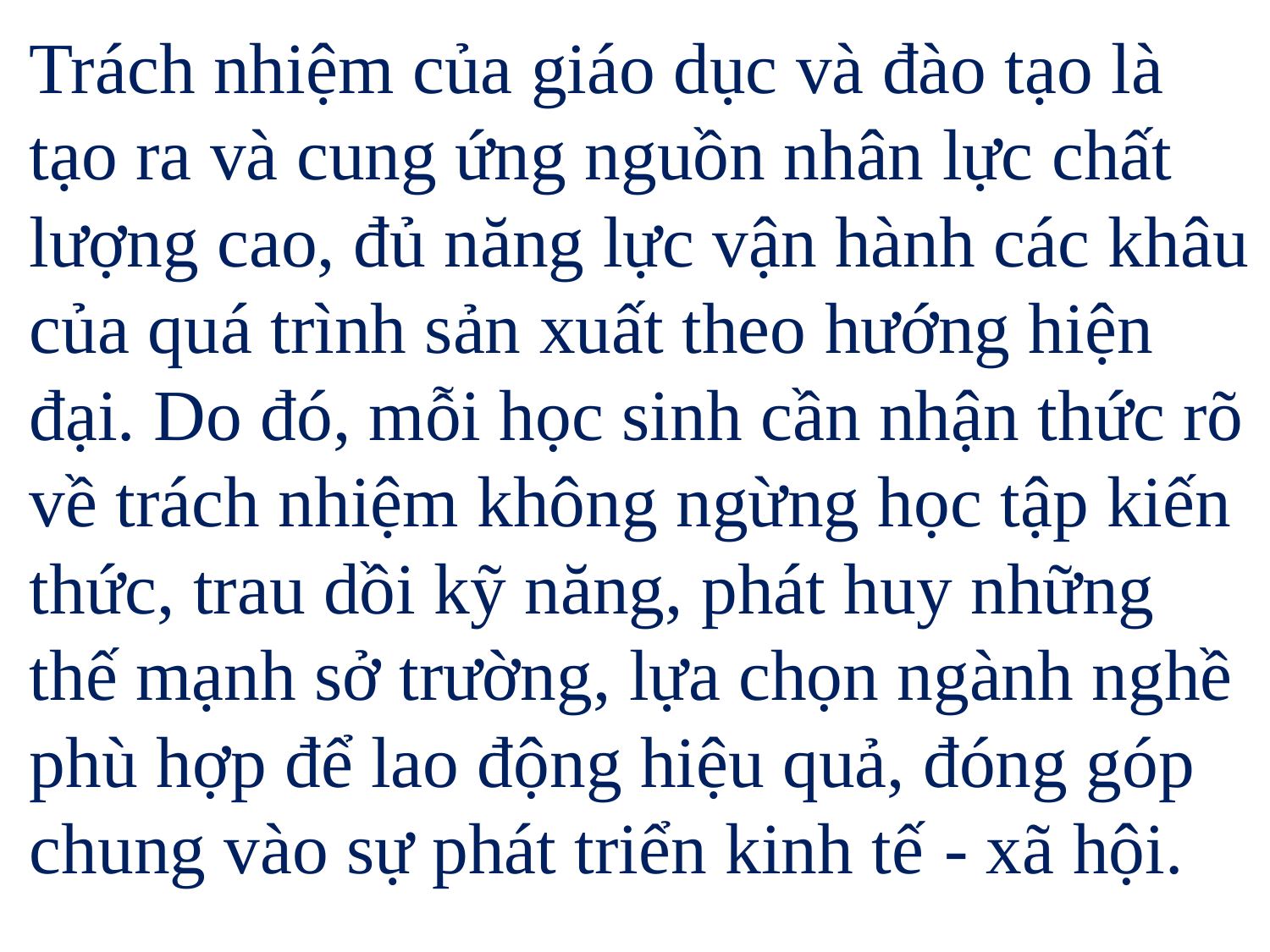

Trách nhiệm của giáo dục và đào tạo là tạo ra và cung ứng nguồn nhân lực chất lượng cao, đủ năng lực vận hành các khâu của quá trình sản xuất theo hướng hiện đại. Do đó, mỗi học sinh cần nhận thức rõ về trách nhiệm không ngừng học tập kiến thức, trau dồi kỹ năng, phát huy những thế mạnh sở trường, lựa chọn ngành nghề phù hợp để lao động hiệu quả, đóng góp chung vào sự phát triển kinh tế - xã hội.